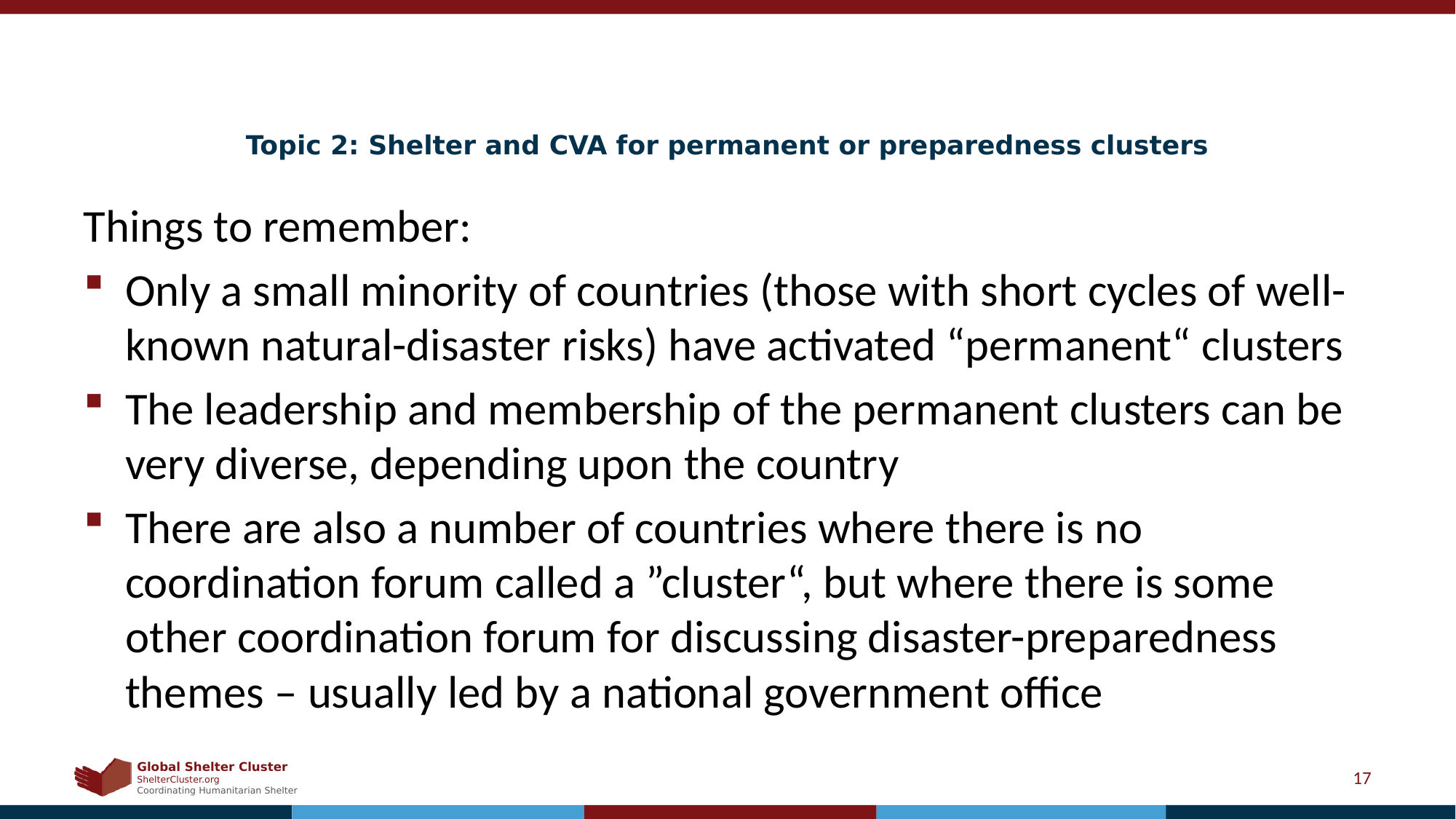

# Topic 2: Shelter and CVA for permanent or preparedness clusters
Things to remember:
Only a small minority of countries (those with short cycles of well-known natural-disaster risks) have activated “permanent“ clusters
The leadership and membership of the permanent clusters can be very diverse, depending upon the country
There are also a number of countries where there is no coordination forum called a ”cluster“, but where there is some other coordination forum for discussing disaster-preparedness themes – usually led by a national government office
17